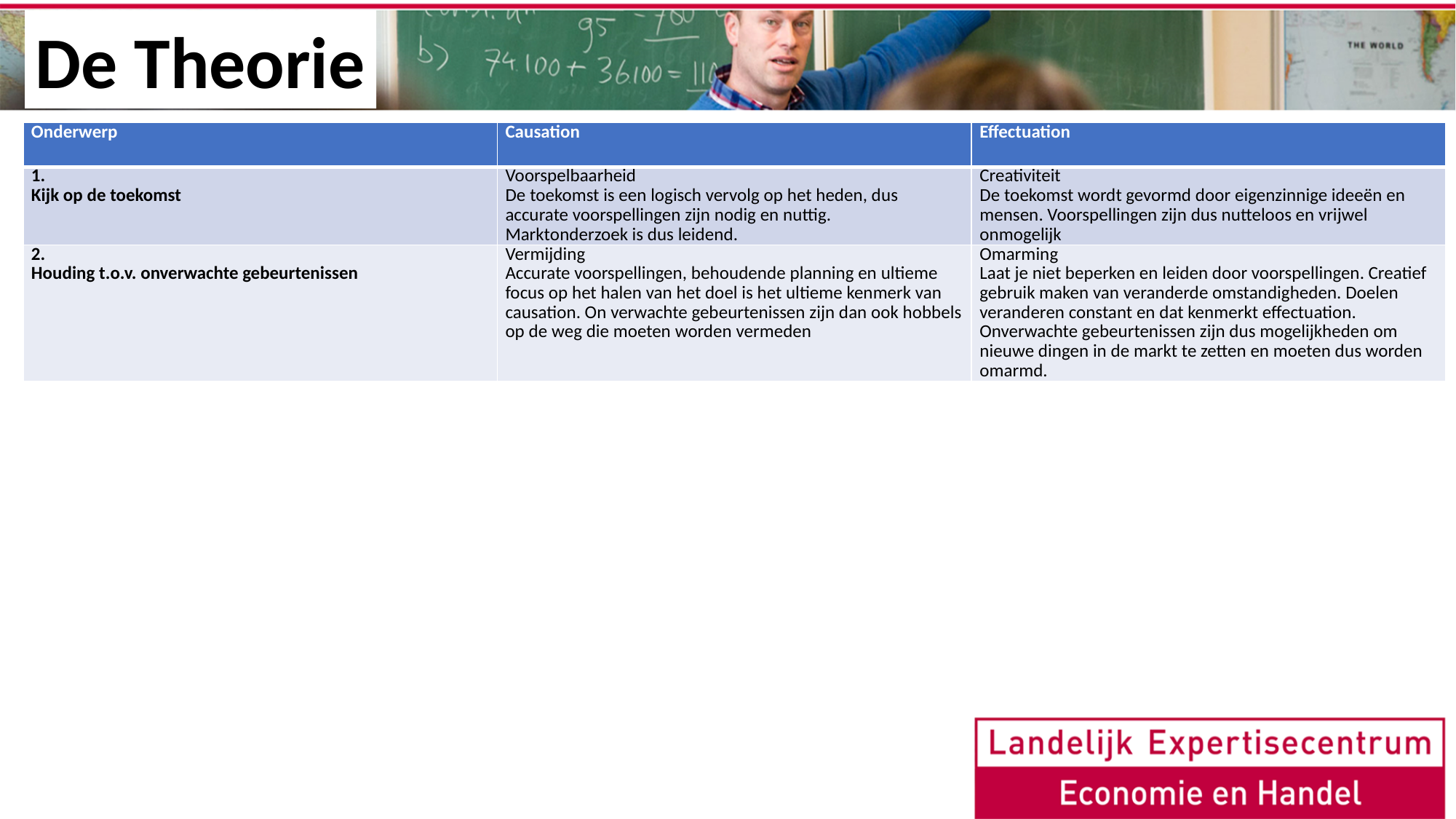

De Theorie
| Onderwerp | Causation | Effectuation |
| --- | --- | --- |
| 1. Kijk op de toekomst | Voorspelbaarheid De toekomst is een logisch vervolg op het heden, dus accurate voorspellingen zijn nodig en nuttig. Marktonderzoek is dus leidend. | Creativiteit De toekomst wordt gevormd door eigenzinnige ideeën en mensen. Voorspellingen zijn dus nutteloos en vrijwel onmogelijk |
| 2. Houding t.o.v. onverwachte gebeurtenissen | Vermijding Accurate voorspellingen, behoudende planning en ultieme focus op het halen van het doel is het ultieme kenmerk van causation. On verwachte gebeurtenissen zijn dan ook hobbels op de weg die moeten worden vermeden | Omarming Laat je niet beperken en leiden door voorspellingen. Creatief gebruik maken van veranderde omstandigheden. Doelen veranderen constant en dat kenmerkt effectuation. Onverwachte gebeurtenissen zijn dus mogelijkheden om nieuwe dingen in de markt te zetten en moeten dus worden omarmd. |
#